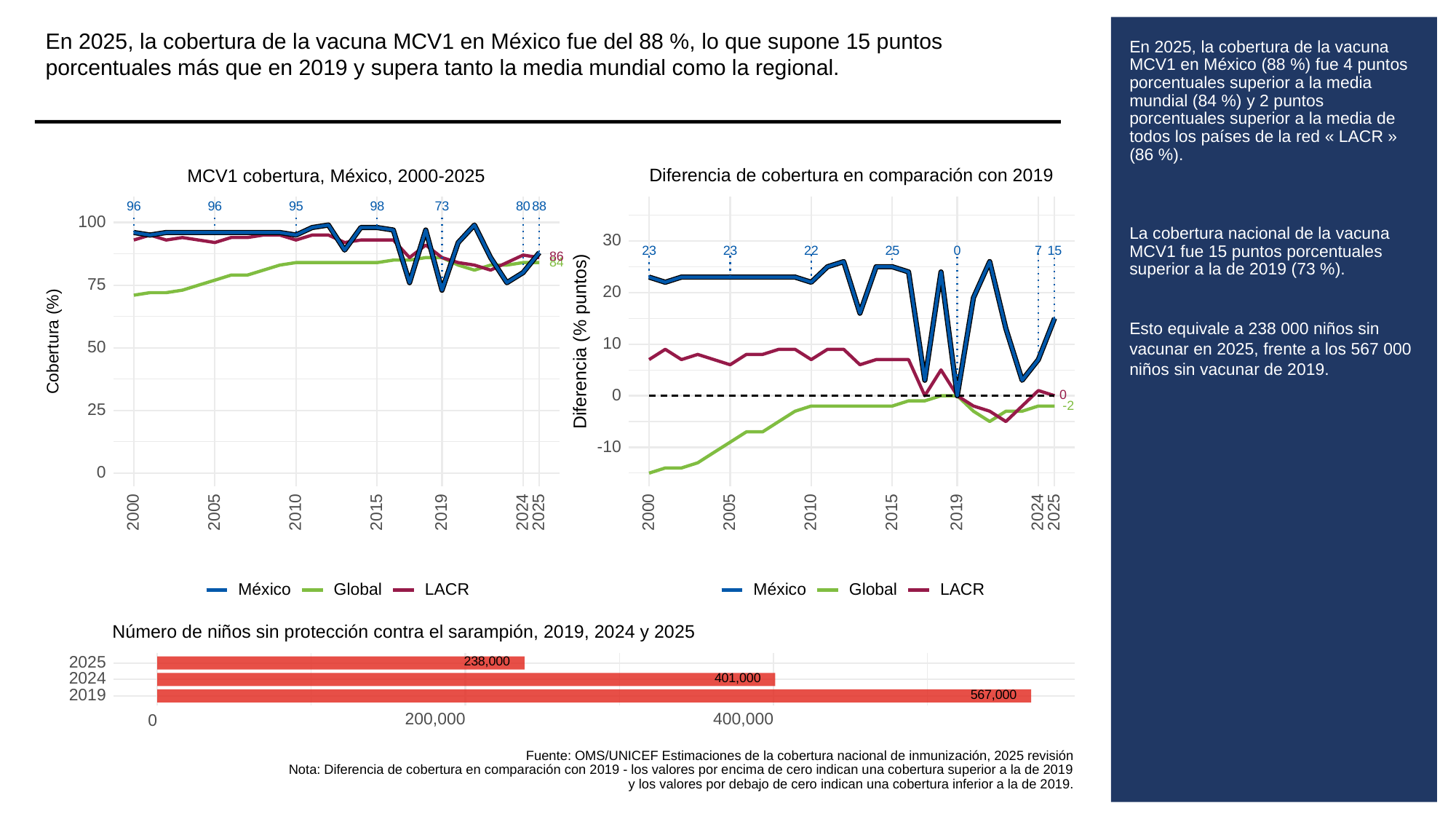

En 2025, la cobertura de la vacuna MCV1 en México fue del 88 %, lo que supone 15 puntos porcentuales más que en 2019 y supera tanto la media mundial como la regional.
# En 2025, la cobertura de la vacuna MCV1 en México (88 %) fue 4 puntos porcentuales superior a la media mundial (84 %) y 2 puntos porcentuales superior a la media de todos los países de la red « LACR » (86 %).

La cobertura nacional de la vacuna MCV1 fue 15 puntos porcentuales superior a la de 2019 (73 %).

Esto equivale a 238 000 niños sin vacunar en 2025, frente a los 567 000 niños sin vacunar de 2019.

Diferencia de cobertura en comparación con 2019
MCV1 cobertura, México, 2000-2025

73
96
96
95
98
80
88

100

30

23
23
25
0
15
22
7
86

84

75

20

Diferencia (% puntos)
Cobertura (%)
10
50

0
0

-2
25

-10

0

2000
2005
2010
2015
2019
2024
2025
2000
2005
2010
2015
2019
2024
2025
Global
LACR
Global
LACR
México
México

Número de niños sin protección contra el sarampión, 2019, 2024 y 2025

238,000
2025

401,000
2024

567,000
2019

200,000
400,000
0
Fuente: OMS/UNICEF Estimaciones de la cobertura nacional de inmunización, 2025 revisión
Nota: Diferencia de cobertura en comparación con 2019 - los valores por encima de cero indican una cobertura superior a la de 2019
y los valores por debajo de cero indican una cobertura inferior a la de 2019.